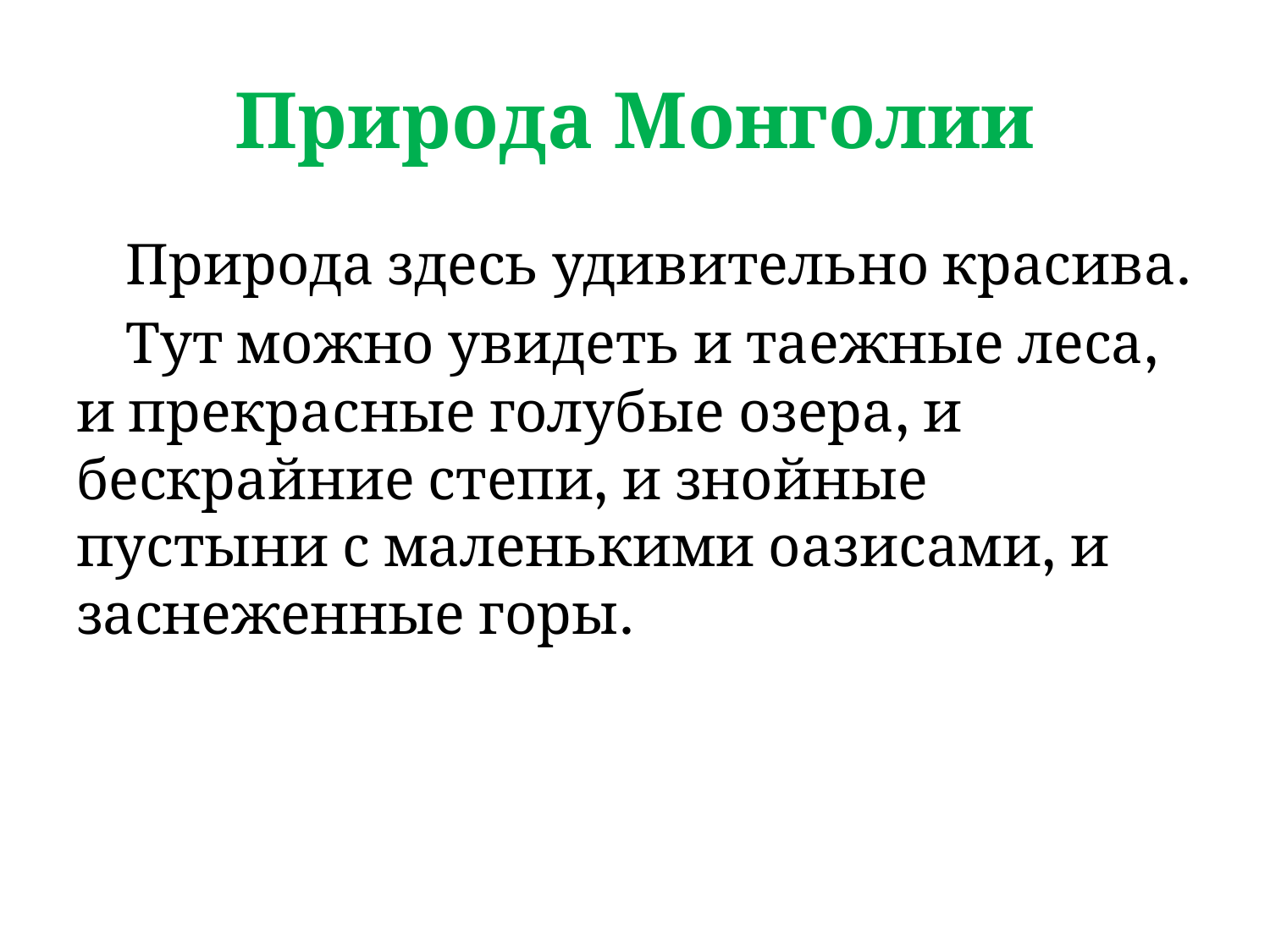

# Природа Монголии
Природа здесь удивительно красива.
Тут можно увидеть и таежные леса, и прекрасные голубые озера, и бескрайние степи, и знойные пустыни с маленькими оазисами, и заснеженные горы.